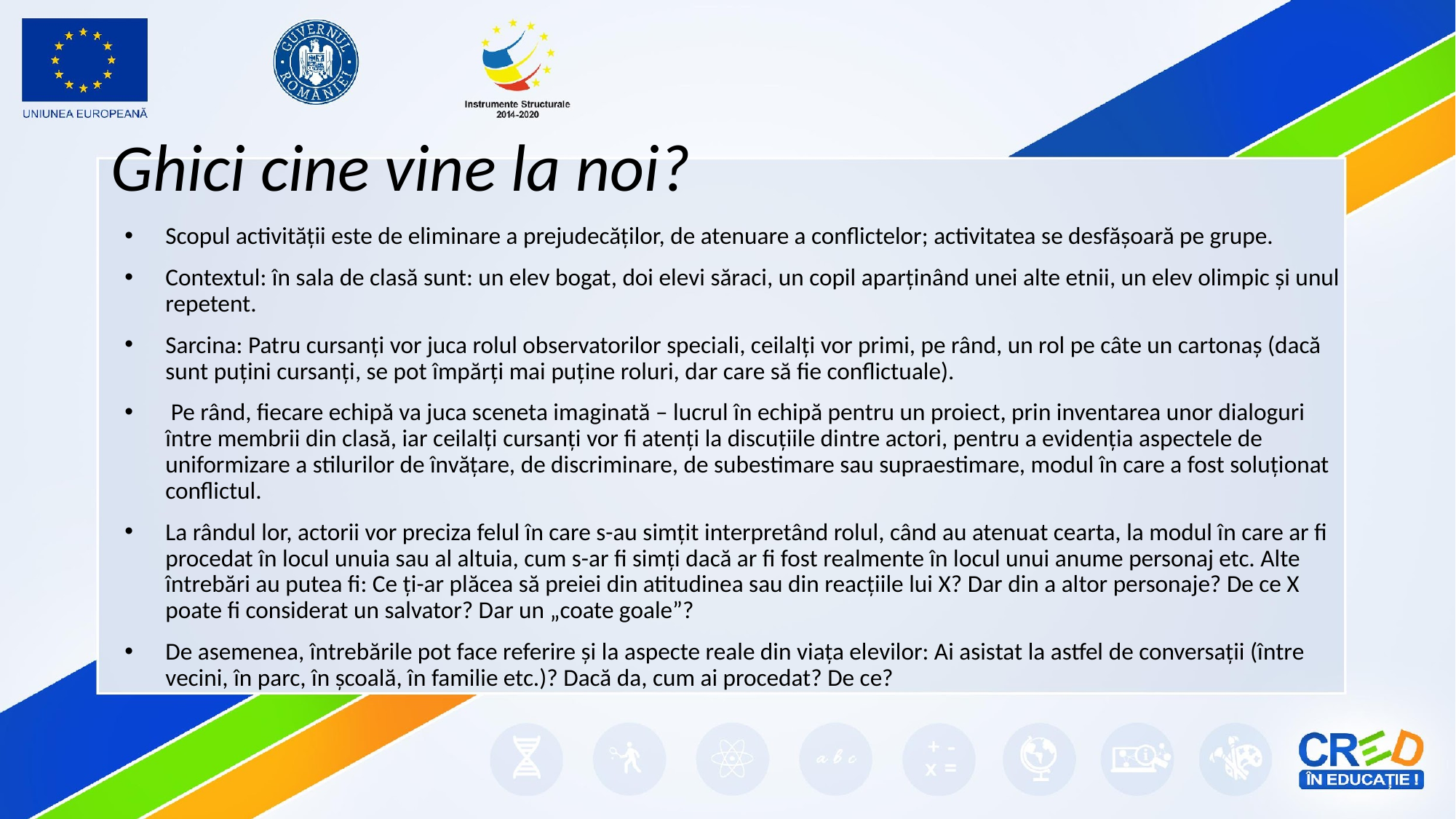

# Ghici cine vine la noi?
Scopul activității este de eliminare a prejudecăților, de atenuare a conflictelor; activitatea se desfășoară pe grupe.
Contextul: în sala de clasă sunt: un elev bogat, doi elevi săraci, un copil aparținând unei alte etnii, un elev olimpic și unul repetent.
Sarcina: Patru cursanți vor juca rolul observatorilor speciali, ceilalți vor primi, pe rând, un rol pe câte un cartonaș (dacă sunt puțini cursanți, se pot împărți mai puține roluri, dar care să fie conflictuale).
 Pe rând, fiecare echipă va juca sceneta imaginată – lucrul în echipă pentru un proiect, prin inventarea unor dialoguri între membrii din clasă, iar ceilalți cursanți vor fi atenți la discuțiile dintre actori, pentru a evidenția aspectele de uniformizare a stilurilor de învățare, de discriminare, de subestimare sau supraestimare, modul în care a fost soluționat conflictul.
La rândul lor, actorii vor preciza felul în care s-au simțit interpretând rolul, când au atenuat cearta, la modul în care ar fi procedat în locul unuia sau al altuia, cum s-ar fi simți dacă ar fi fost realmente în locul unui anume personaj etc. Alte întrebări au putea fi: Ce ți-ar plăcea să preiei din atitudinea sau din reacțiile lui X? Dar din a altor personaje? De ce X poate fi considerat un salvator? Dar un „coate goale”?
De asemenea, întrebările pot face referire și la aspecte reale din viața elevilor: Ai asistat la astfel de conversații (între vecini, în parc, în școală, în familie etc.)? Dacă da, cum ai procedat? De ce?